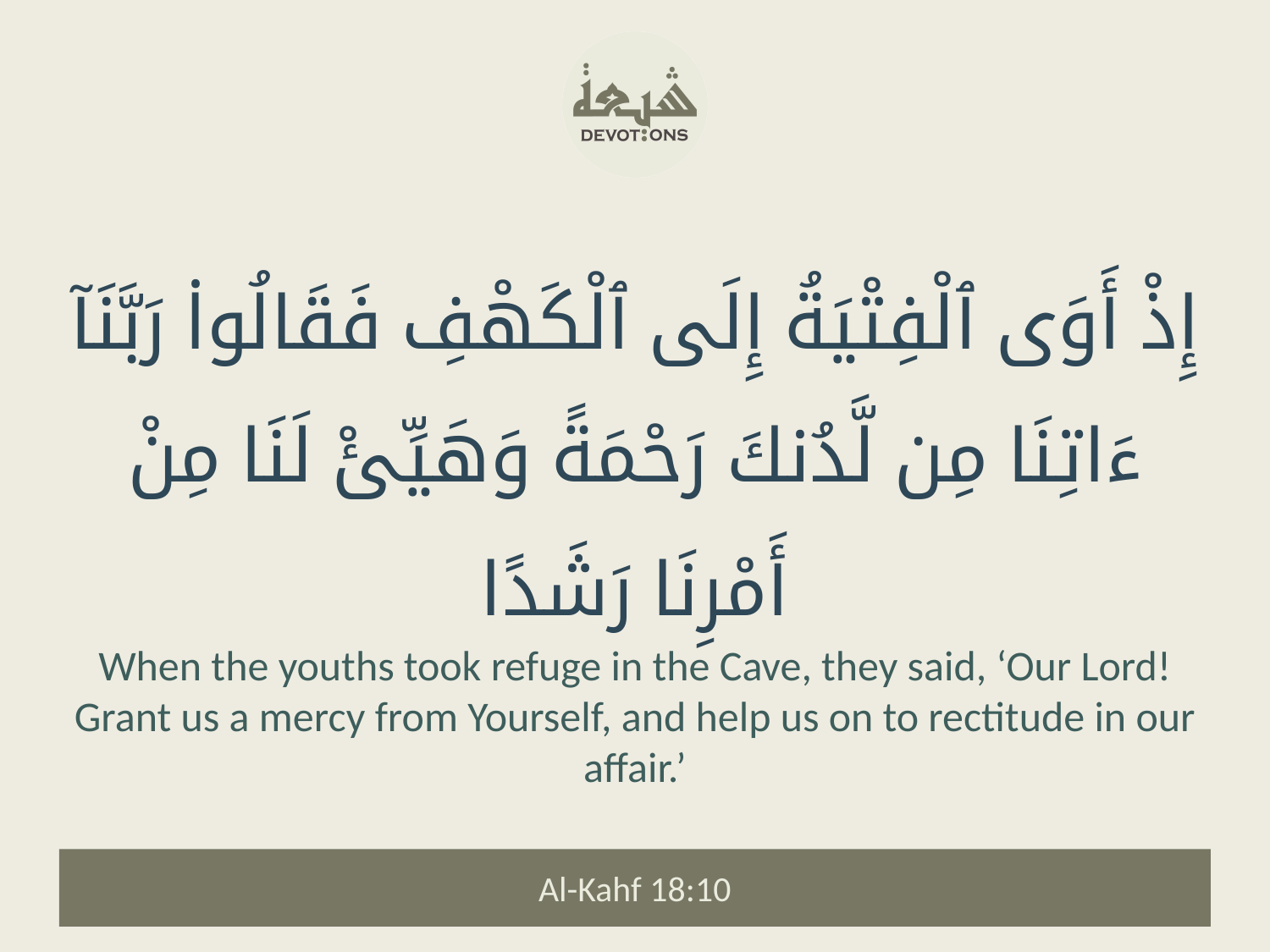

إِذْ أَوَى ٱلْفِتْيَةُ إِلَى ٱلْكَهْفِ فَقَالُوا۟ رَبَّنَآ ءَاتِنَا مِن لَّدُنكَ رَحْمَةً وَهَيِّئْ لَنَا مِنْ أَمْرِنَا رَشَدًا
When the youths took refuge in the Cave, they said, ‘Our Lord! Grant us a mercy from Yourself, and help us on to rectitude in our affair.’
Al-Kahf 18:10